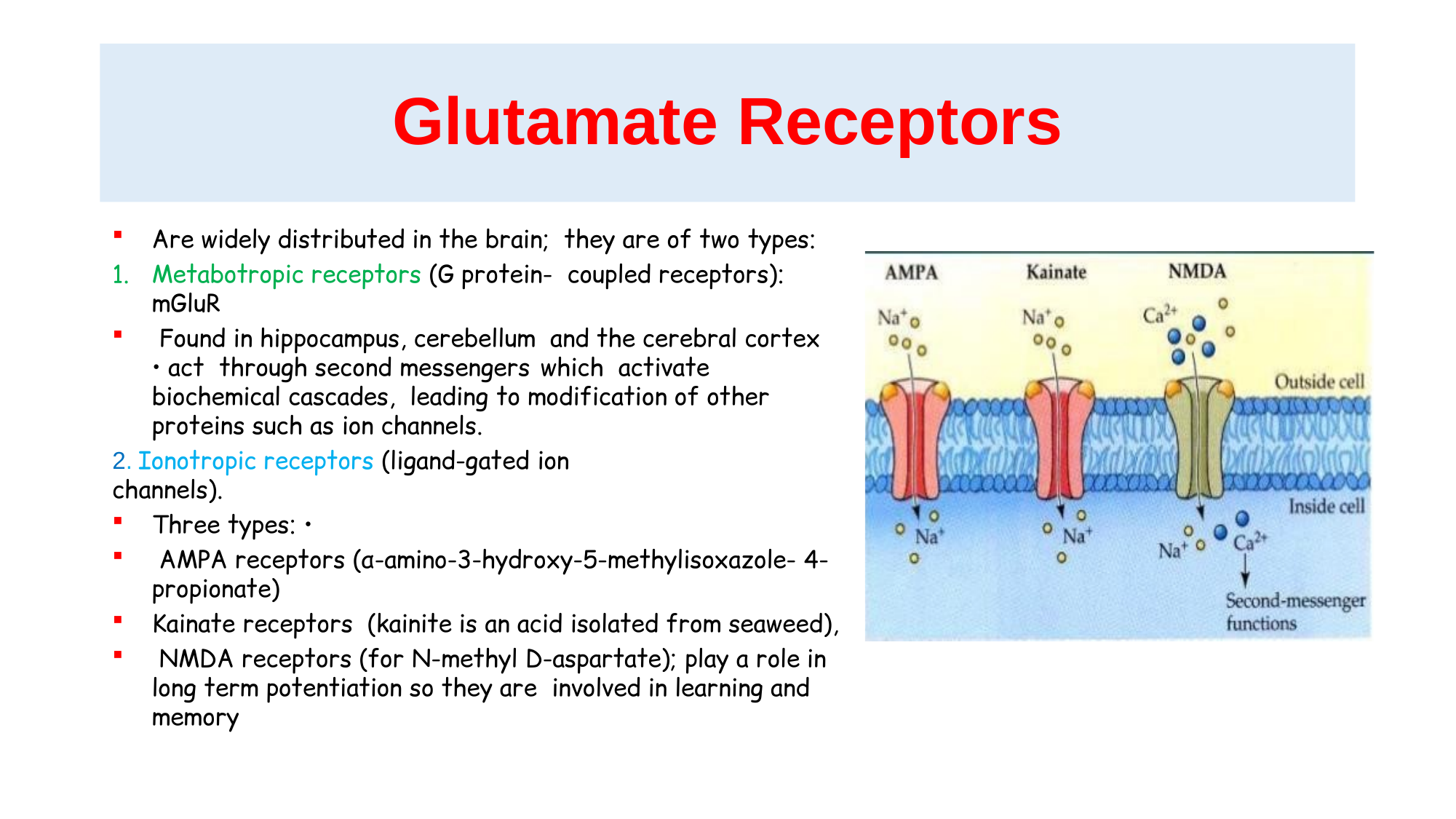

# Glutamate Receptors
Are widely distributed in the brain;  they are of two types:
Metabotropic receptors (G protein-  coupled receptors): mGluR
 Found in hippocampus, cerebellum  and the cerebral cortex • act  through second messengers	which  activate biochemical cascades,  leading to modification of other  proteins such as ion channels.
2. Ionotropic receptors (ligand-gated ion
channels).
Three types: •
 AMPA receptors (α-amino-3-hydroxy-5-methylisoxazole- 4-propionate)
Kainate receptors  (kainite is an acid isolated from seaweed),
 NMDA receptors (for N-methyl D-aspartate); play a role in  long term potentiation so they are  involved in learning and memory